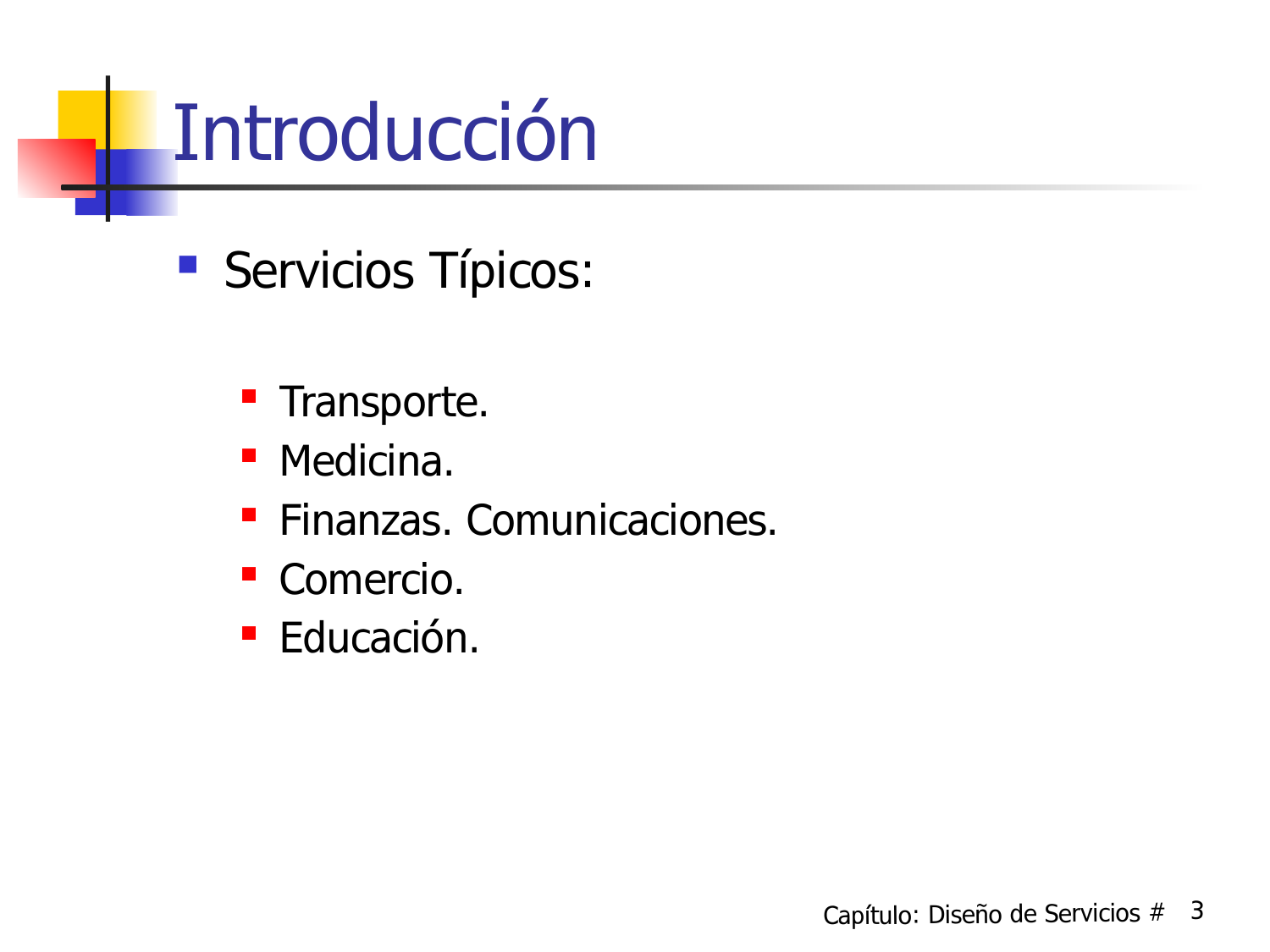

# Introducción
Servicios Típicos:

Transporte.
Medicina.
Finanzas. Comunicaciones.
Comercio.
Educación.

3
Capítulo: Diseño de Servicios #